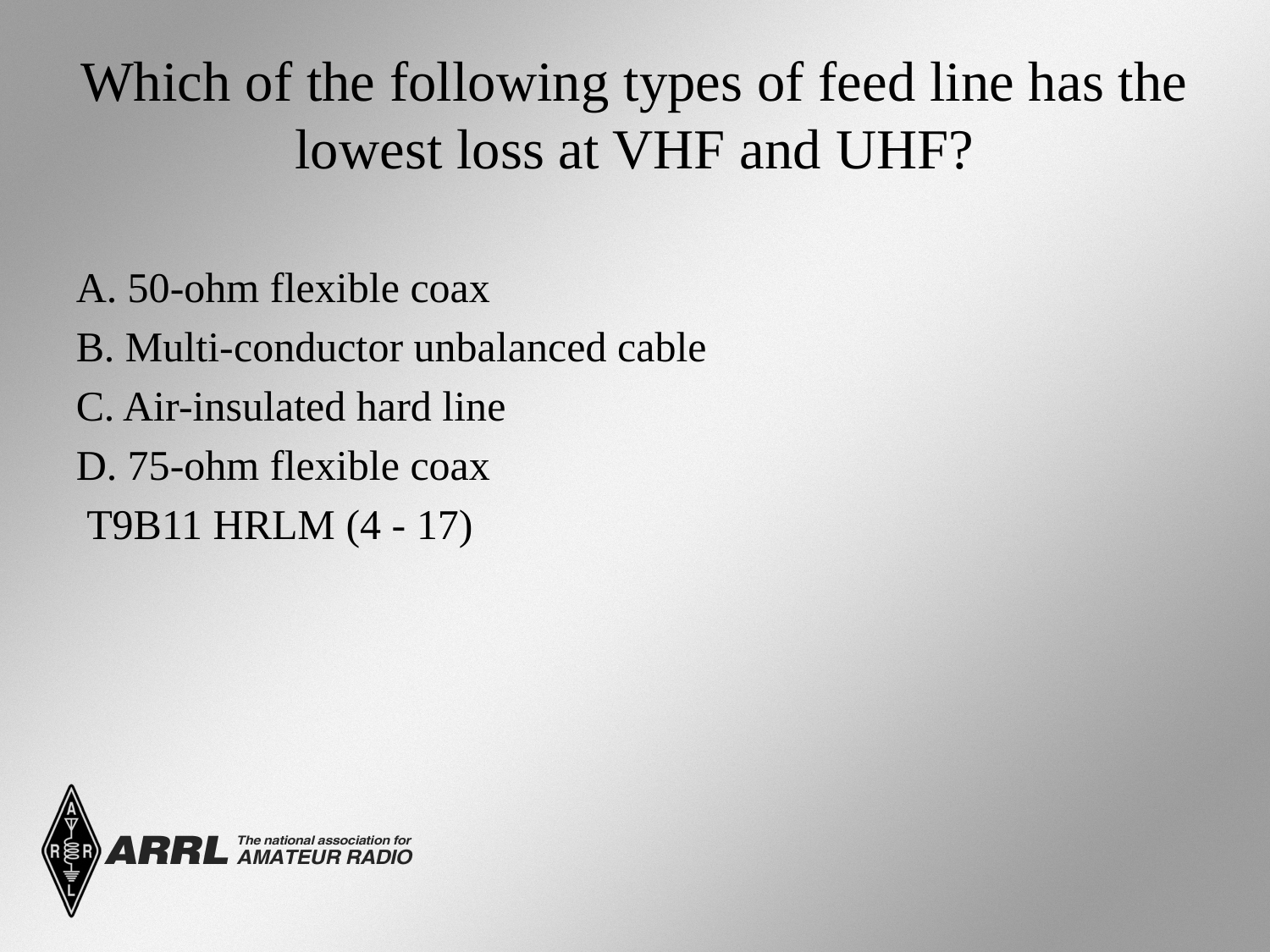

# Which of the following types of feed line has the lowest loss at VHF and UHF?
A. 50-ohm flexible coax
B. Multi-conductor unbalanced cable
C. Air-insulated hard line
D. 75-ohm flexible coax
 T9B11 HRLM (4 - 17)